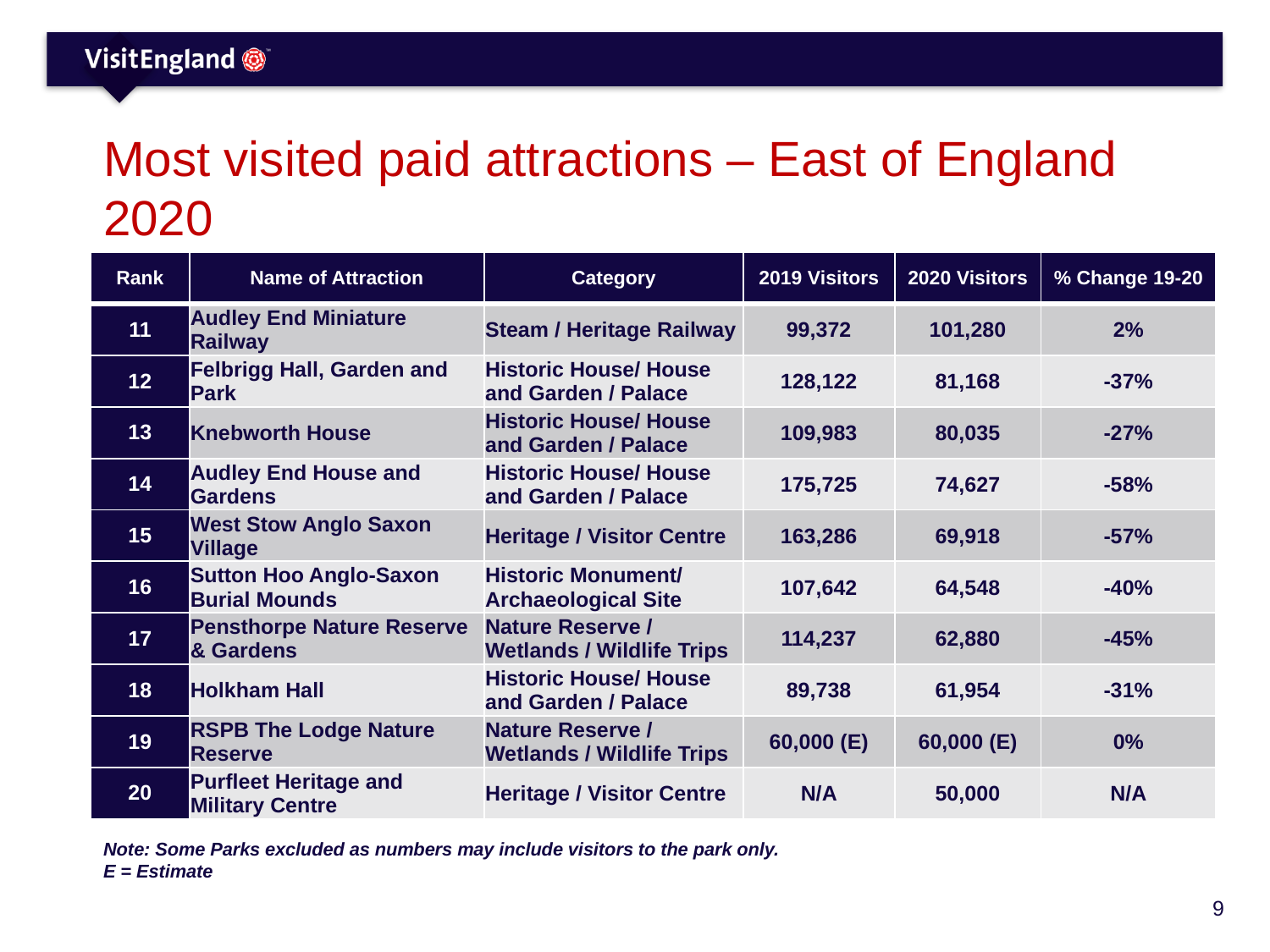

# Most visited paid attractions – East of England 2020 (2/2)
| Rank | Name of Attraction | Category | 2019 Visitors | 2020 Visitors | % Change 19-20 |
| --- | --- | --- | --- | --- | --- |
| 11 | Audley End Miniature Railway | Steam / Heritage Railway | 99,372 | 101,280 | 2% |
| 12 | Felbrigg Hall, Garden and Park | Historic House/ House and Garden / Palace | 128,122 | 81,168 | -37% |
| 13 | Knebworth House | Historic House/ House and Garden / Palace | 109,983 | 80,035 | -27% |
| 14 | Audley End House and Gardens | Historic House/ House and Garden / Palace | 175,725 | 74,627 | -58% |
| 15 | West Stow Anglo Saxon Village | Heritage / Visitor Centre | 163,286 | 69,918 | -57% |
| 16 | Sutton Hoo Anglo-Saxon Burial Mounds | Historic Monument/ Archaeological Site | 107,642 | 64,548 | -40% |
| 17 | Pensthorpe Nature Reserve & Gardens | Nature Reserve / Wetlands / Wildlife Trips | 114,237 | 62,880 | -45% |
| 18 | Holkham Hall | Historic House/ House and Garden / Palace | 89,738 | 61,954 | -31% |
| 19 | RSPB The Lodge Nature Reserve | Nature Reserve / Wetlands / Wildlife Trips | 60,000 (E) | 60,000 (E) | 0% |
| 20 | Purfleet Heritage and Military Centre | Heritage / Visitor Centre | N/A | 50,000 | N/A |
Note: Some Parks excluded as numbers may include visitors to the park only.
E = Estimate